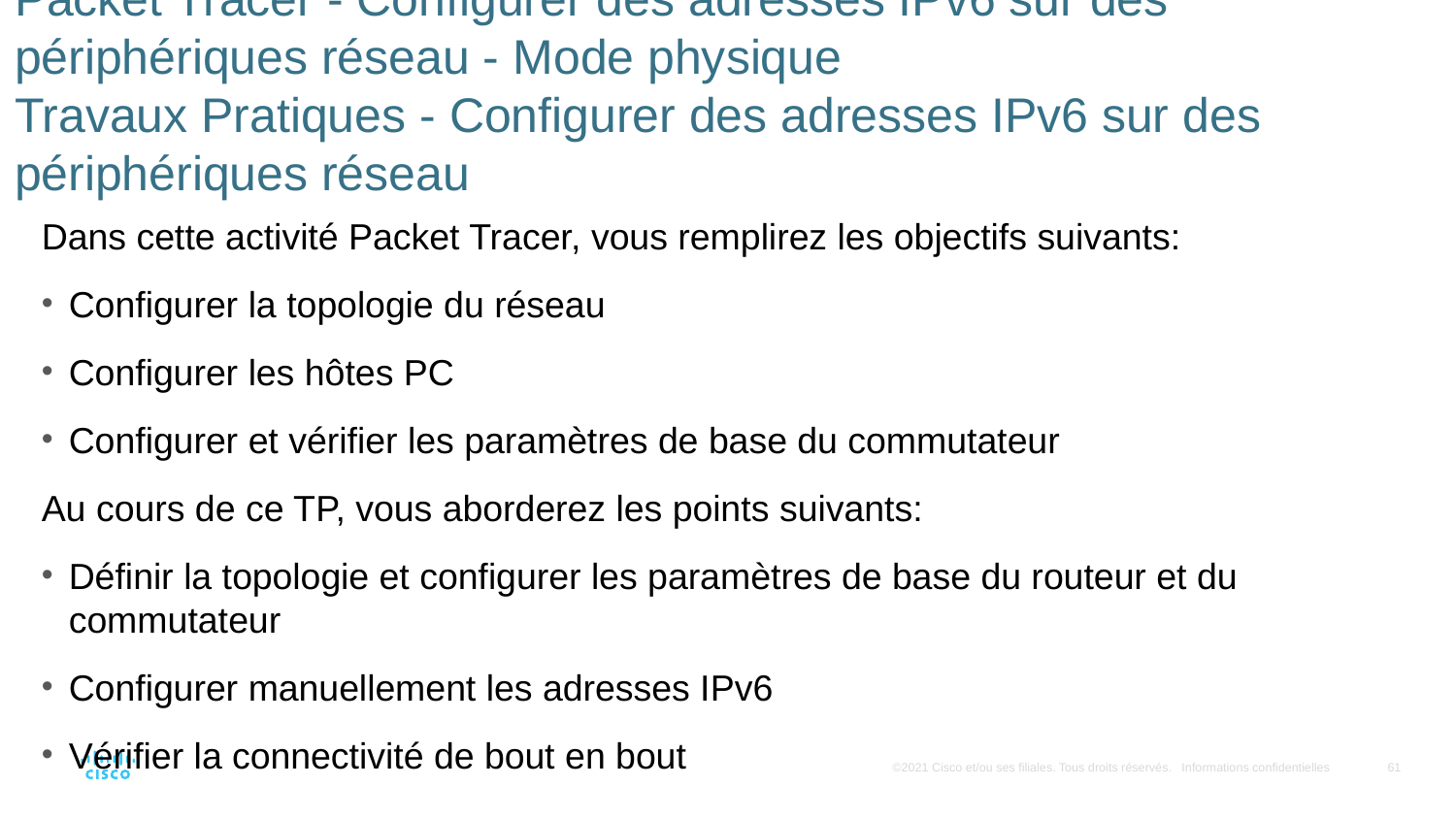

# Module Pratique et Questionnaire Packet Tracer - Configurer des adresses IPv6 sur des périphériques réseau - Mode physique Travaux Pratiques - Configurer des adresses IPv6 sur des périphériques réseau
Dans cette activité Packet Tracer, vous remplirez les objectifs suivants:
Configurer la topologie du réseau
Configurer les hôtes PC
Configurer et vérifier les paramètres de base du commutateur
Au cours de ce TP, vous aborderez les points suivants:
Définir la topologie et configurer les paramètres de base du routeur et du commutateur
Configurer manuellement les adresses IPv6
Vérifier la connectivité de bout en bout